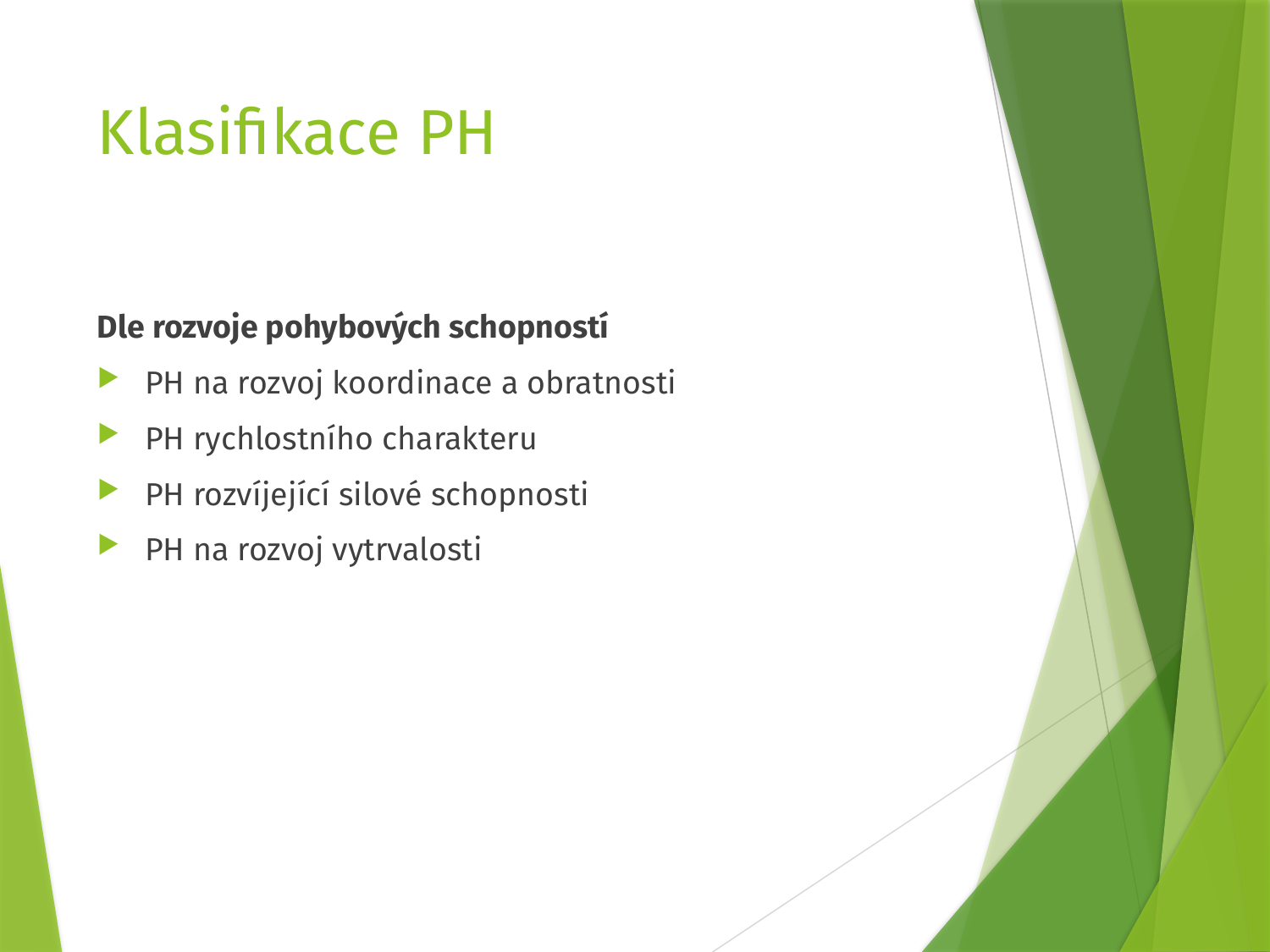

# Klasifikace PH
Dle rozvoje pohybových schopností
PH na rozvoj koordinace a obratnosti
PH rychlostního charakteru
PH rozvíjející silové schopnosti
PH na rozvoj vytrvalosti